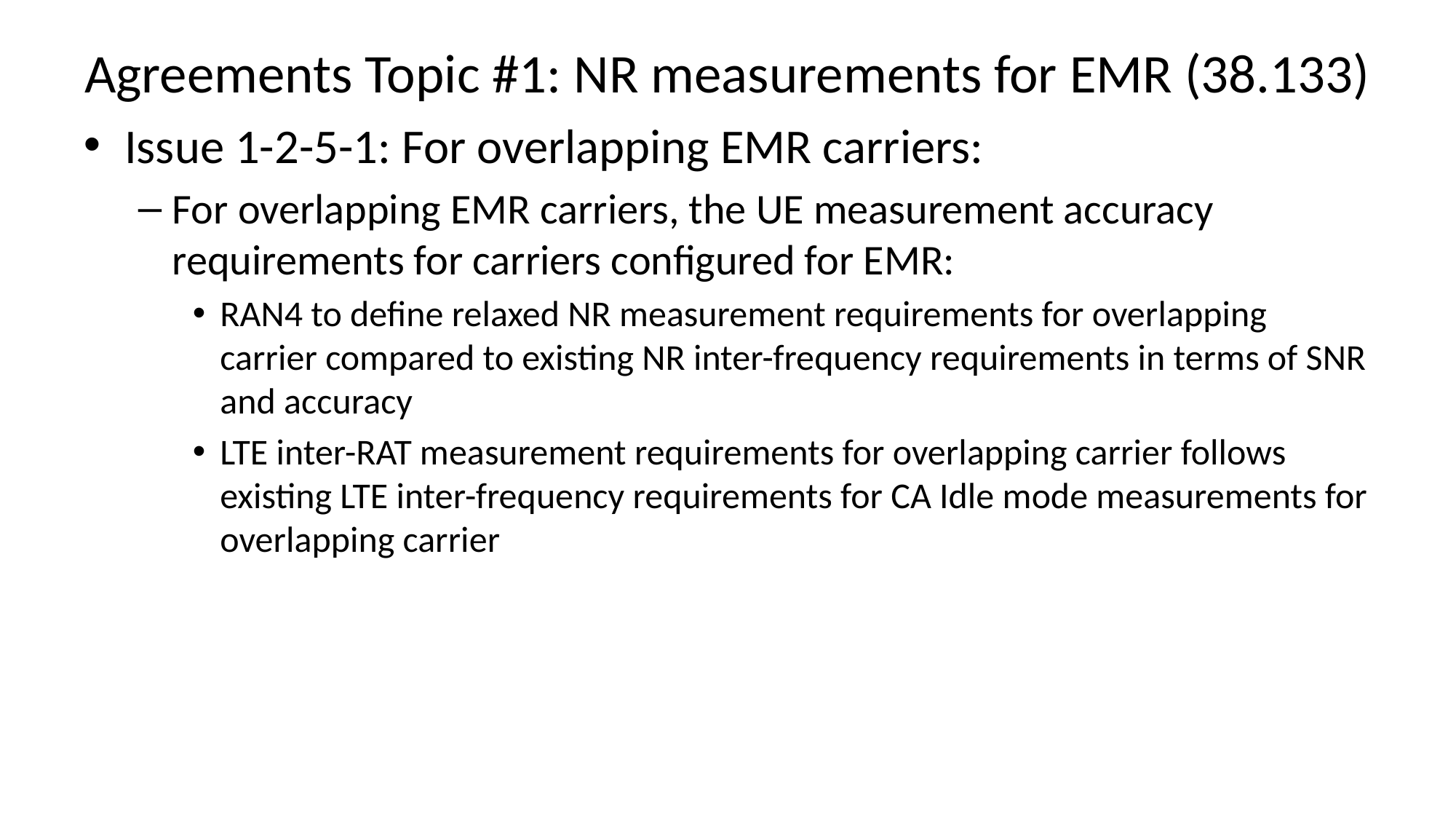

# Agreements Topic #1: NR measurements for EMR (38.133)
Issue 1-2-5-1: For overlapping EMR carriers:
For overlapping EMR carriers, the UE measurement accuracy requirements for carriers configured for EMR:
RAN4 to define relaxed NR measurement requirements for overlapping carrier compared to existing NR inter-frequency requirements in terms of SNR and accuracy
LTE inter-RAT measurement requirements for overlapping carrier follows existing LTE inter-frequency requirements for CA Idle mode measurements for overlapping carrier